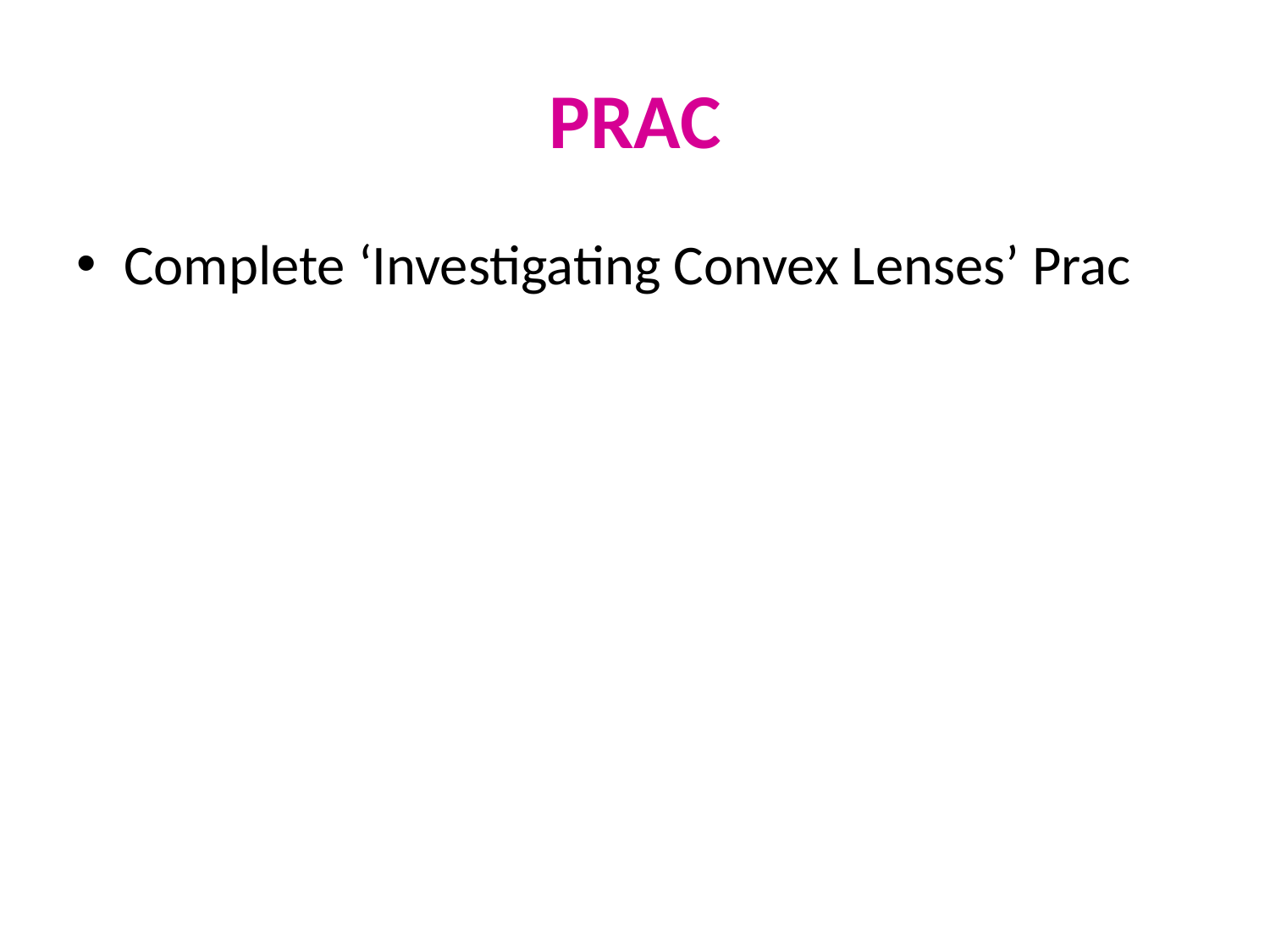

# PRAC
Complete ‘Investigating Convex Lenses’ Prac